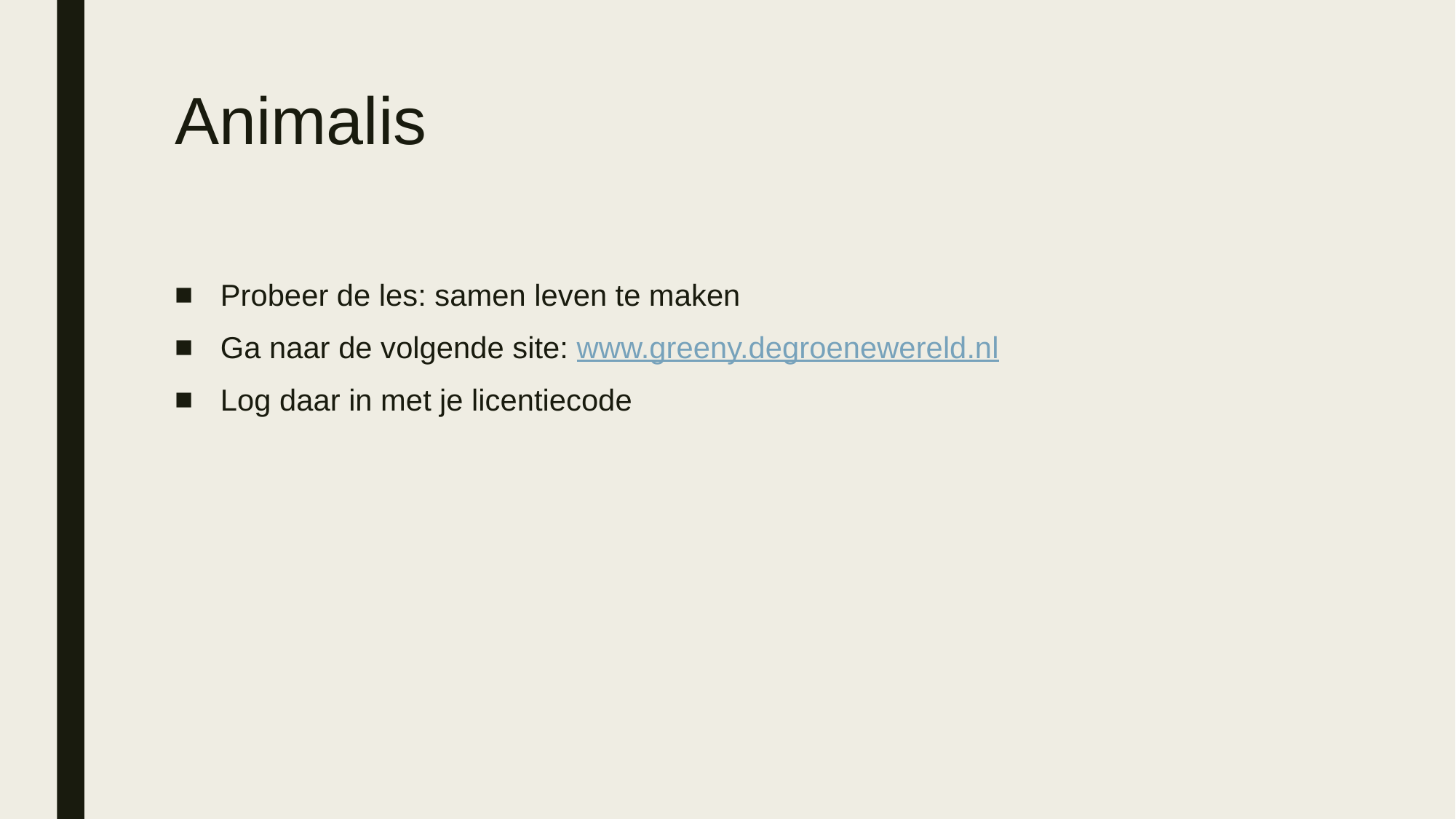

# Animalis
Probeer de les: samen leven te maken
Ga naar de volgende site: www.greeny.degroenewereld.nl
Log daar in met je licentiecode